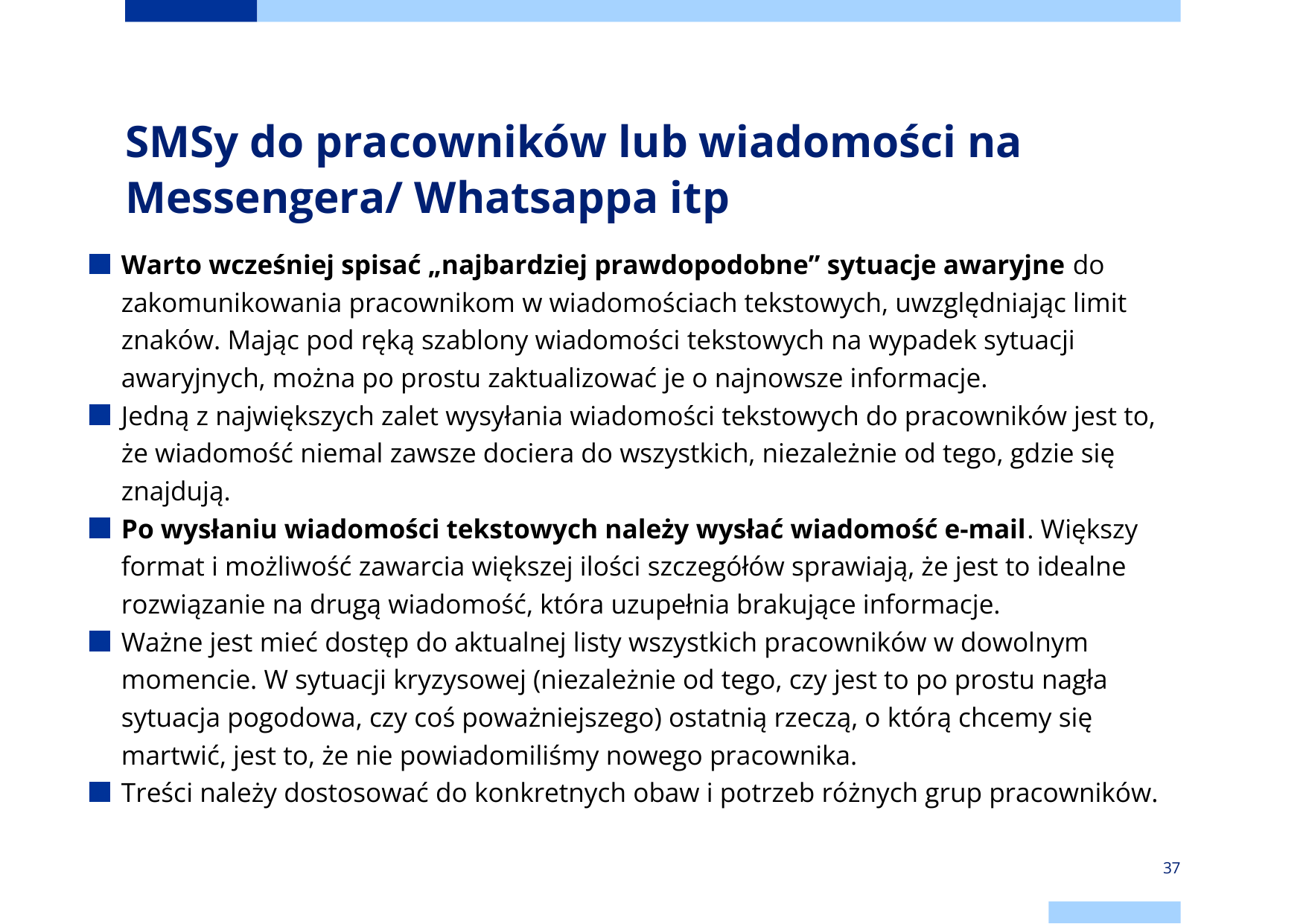

# SMSy do pracowników lub wiadomości na Messengera/ Whatsappa itp
Warto wcześniej spisać „najbardziej prawdopodobne” sytuacje awaryjne do zakomunikowania pracownikom w wiadomościach tekstowych, uwzględniając limit znaków. Mając pod ręką szablony wiadomości tekstowych na wypadek sytuacji awaryjnych, można po prostu zaktualizować je o najnowsze informacje.
Jedną z największych zalet wysyłania wiadomości tekstowych do pracowników jest to, że wiadomość niemal zawsze dociera do wszystkich, niezależnie od tego, gdzie się znajdują.
Po wysłaniu wiadomości tekstowych należy wysłać wiadomość e-mail. Większy format i możliwość zawarcia większej ilości szczegółów sprawiają, że jest to idealne rozwiązanie na drugą wiadomość, która uzupełnia brakujące informacje.
Ważne jest mieć dostęp do aktualnej listy wszystkich pracowników w dowolnym momencie. W sytuacji kryzysowej (niezależnie od tego, czy jest to po prostu nagła sytuacja pogodowa, czy coś poważniejszego) ostatnią rzeczą, o którą chcemy się martwić, jest to, że nie powiadomiliśmy nowego pracownika.
Treści należy dostosować do konkretnych obaw i potrzeb różnych grup pracowników.

37